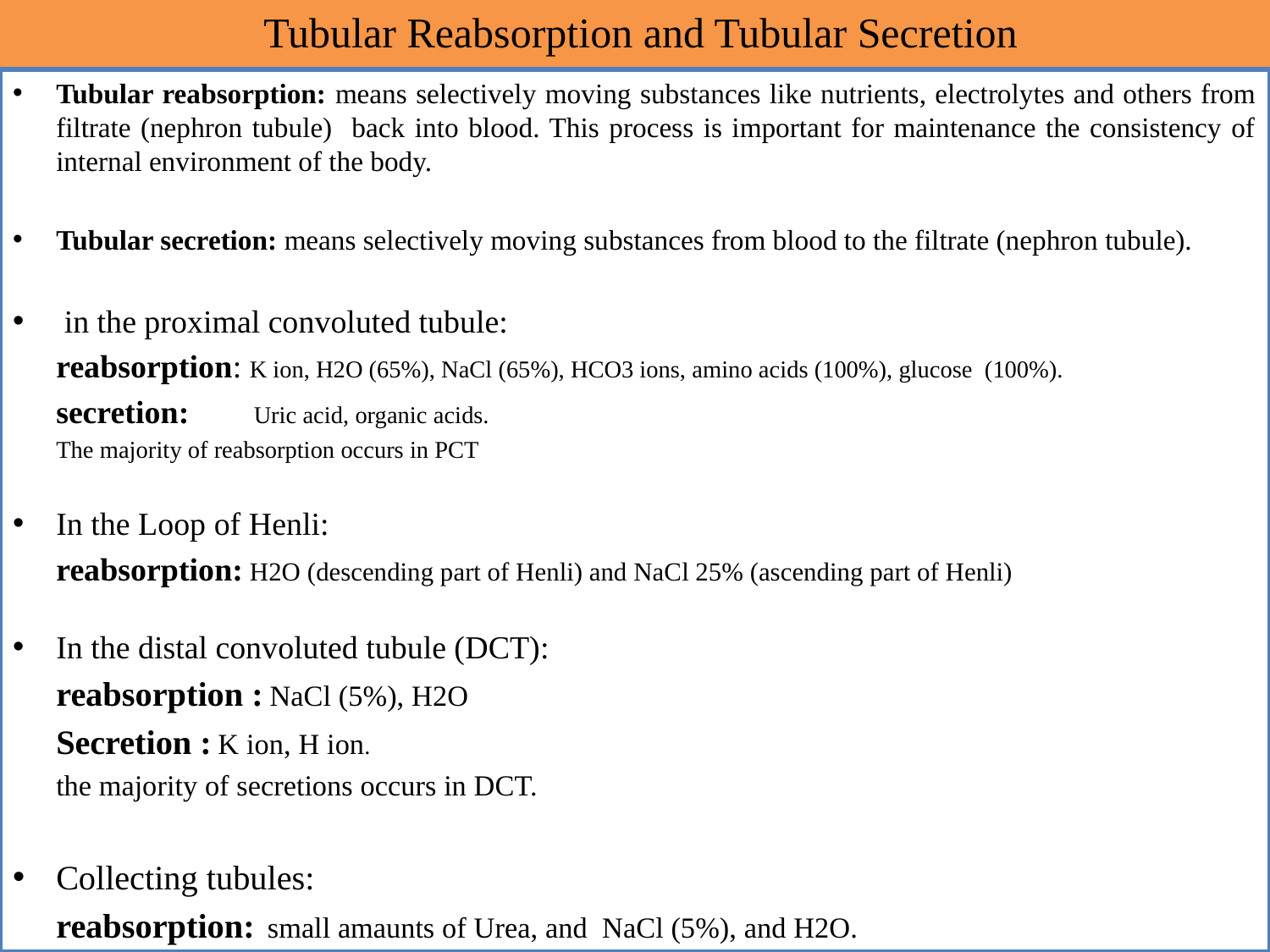

# Tubular Reabsorption and Tubular Secretion
Tubular reabsorption: means selectively moving substances like nutrients, electrolytes and others from filtrate (nephron tubule)  back into blood. This process is important for maintenance the consistency of internal environment of the body.

Tubular secretion: means selectively moving substances from blood to the filtrate (nephron tubule).

 in the proximal convoluted tubule:
		reabsorption: K ion, H2O (65%), NaCl (65%), HCO3 ions, amino acids (100%), glucose  (100%).
		secretion:        Uric acid, organic acids.
	The majority of reabsorption occurs in PCT

In the Loop of Henli:
		reabsorption: H2O (descending part of Henli) and NaCl 25% (ascending part of Henli)

In the distal convoluted tubule (DCT):
		reabsorption : NaCl (5%), H2O
		Secretion : K ion, H ion.
		the majority of secretions occurs in DCT.

Collecting tubules:
		reabsorption:  small amaunts of Urea, and  NaCl (5%), and H2O.